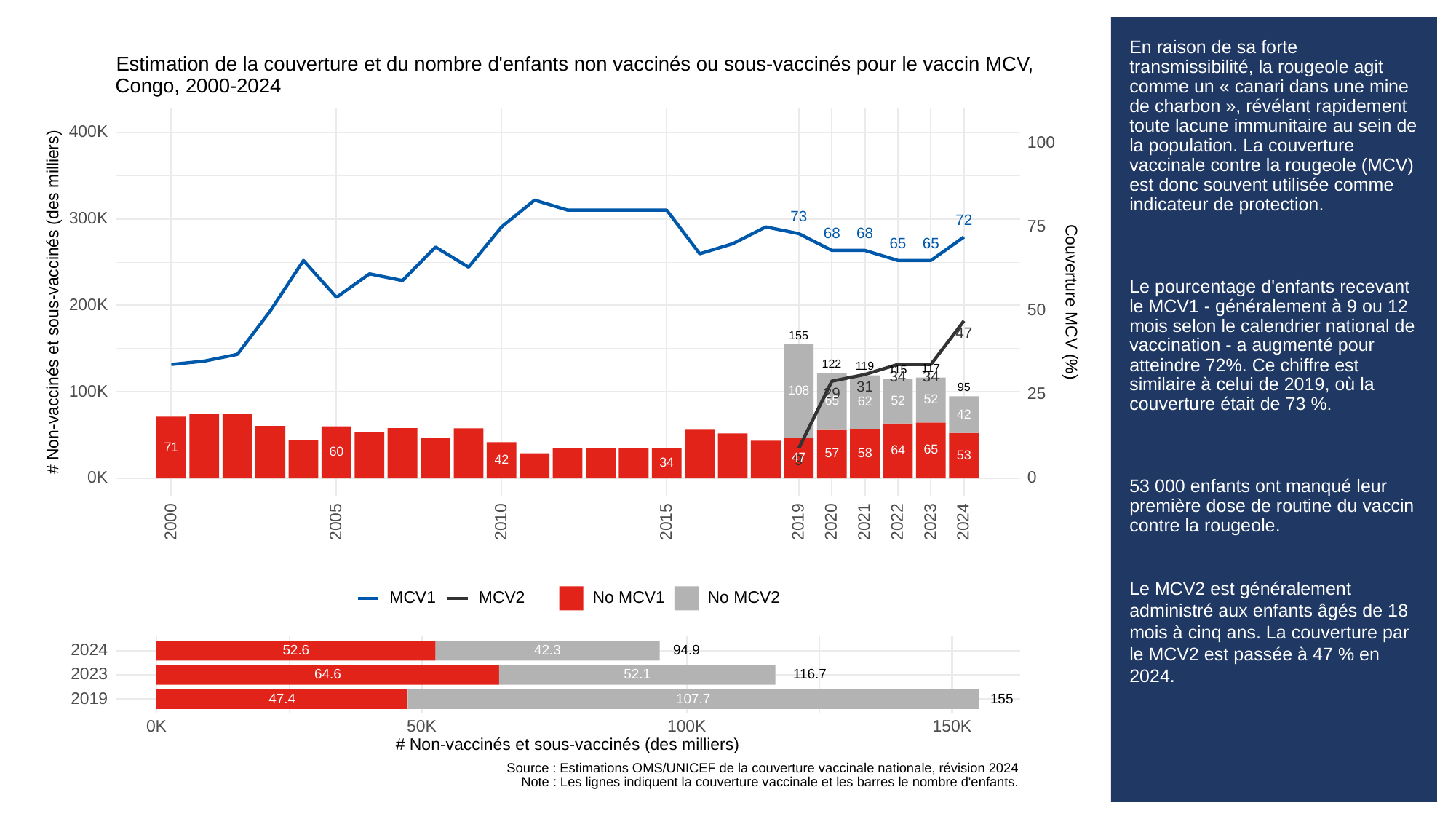

# En raison de sa forte transmissibilité, la rougeole agit comme un « canari dans une mine de charbon », révélant rapidement toute lacune immunitaire au sein de la population. La couverture vaccinale contre la rougeole (MCV) est donc souvent utilisée comme indicateur de protection.

Le pourcentage d'enfants recevant le MCV1 - généralement à 9 ou 12 mois selon le calendrier national de vaccination - a augmenté pour atteindre 72%. Ce chiffre est similaire à celui de 2019, où la couverture était de 73 %.

53 000 enfants ont manqué leur première dose de routine du vaccin contre la rougeole.

Le MCV2 est généralement administré aux enfants âgés de 18 mois à cinq ans. La couverture par le MCV2 est passée à 47 % en 2024.

Estimation de la couverture et du nombre d'enfants non vaccinés ou sous-vaccinés pour le vaccin MCV,
Congo, 2000-2024

400K

100

73
300K
72

75
68
68
65
65

# Non-vaccinés et sous-vaccinés (des milliers)
Couverture MCV (%)
200K
50

47
155

122
119
117
115
34
34

31
95
100K
108
25
29

52
52

65
62
42

71
65
64
60

58
57
53

47
9
42
34
0K
0

2023
2000
2005
2010
2015
2019
2020
2021
2022
2024

MCV1
MCV2
No MCV1
No MCV2

2024
42.3
52.6
94.9

2023
64.6
52.1
116.7

2019
107.7
155
47.4

0K
50K
100K
150K
# Non-vaccinés et sous-vaccinés (des milliers)
Source : Estimations OMS/UNICEF de la couverture vaccinale nationale, révision 2024
Note : Les lignes indiquent la couverture vaccinale et les barres le nombre d'enfants.